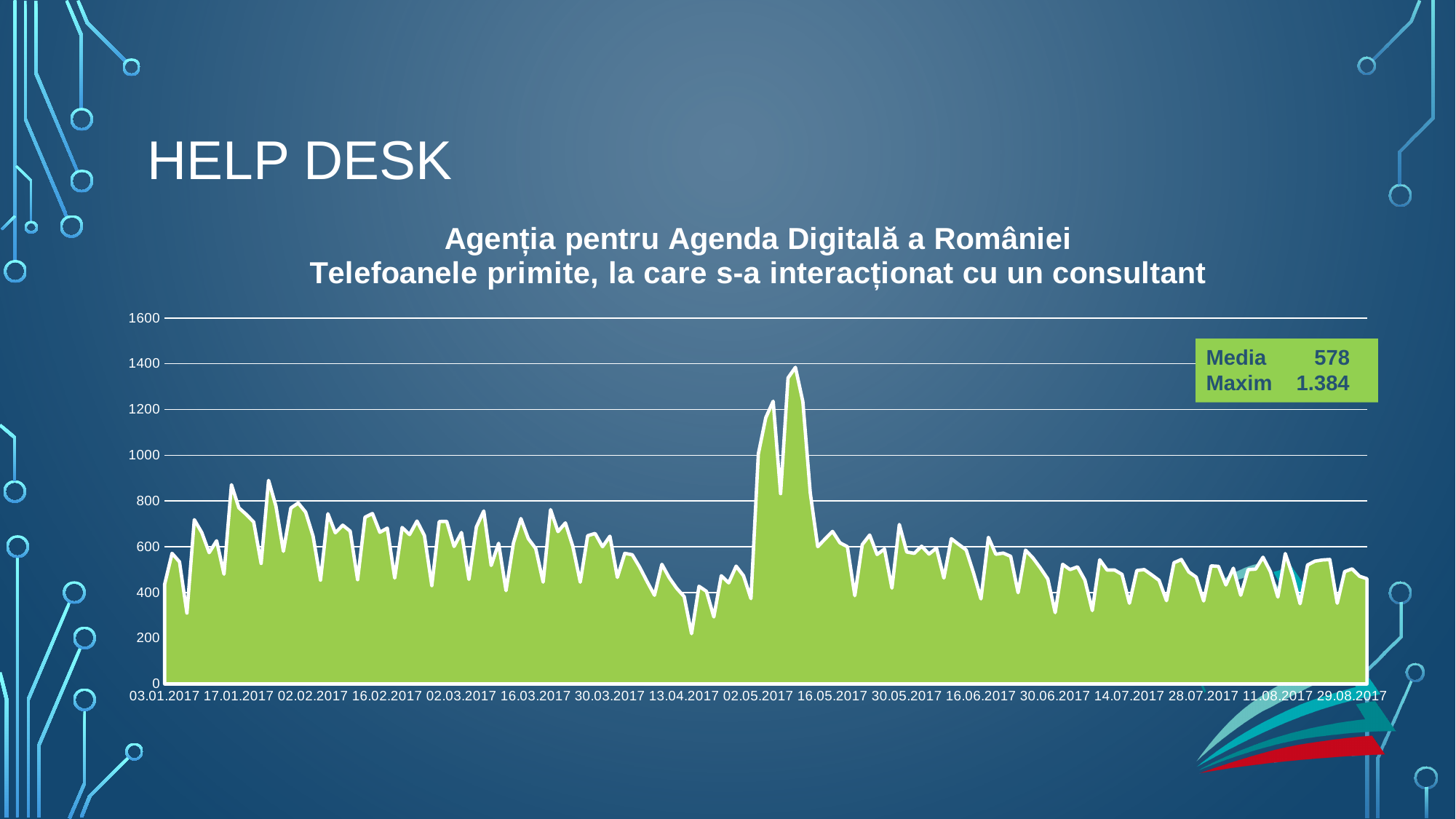

# Help desk

### Chart: Agenția pentru Agenda Digitală a României
Telefoanele primite, la care s-a interacționat cu un consultant

| Category | Total |
|---|---|
| 03.01.2017 | 436.0 |
| 04.01.2017 | 571.0 |
| 05.01.2017 | 534.0 |
| 06.01.2017 | 310.0 |
| 09.01.2017 | 718.0 |
| 10.01.2017 | 662.0 |
| 11.01.2017 | 574.0 |
| 12.01.2017 | 626.0 |
| 13.01.2017 | 480.0 |
| 16.01.2017 | 871.0 |
| 17.01.2017 | 770.0 |
| 18.01.2017 | 741.0 |
| 19.01.2017 | 708.0 |
| 20.01.2017 | 527.0 |
| 25.01.2017 | 890.0 |
| 26.01.2017 | 777.0 |
| 27.01.2017 | 580.0 |
| 30.01.2017 | 769.0 |
| 31.01.2017 | 791.0 |
| 01.02.2017 | 751.0 |
| 02.02.2017 | 646.0 |
| 03.02.2017 | 454.0 |
| 06.02.2017 | 744.0 |
| 07.02.2017 | 661.0 |
| 08.02.2017 | 694.0 |
| 09.02.2017 | 668.0 |
| 10.02.2017 | 456.0 |
| 13.02.2017 | 729.0 |
| 14.02.2017 | 745.0 |
| 15.02.2017 | 663.0 |
| 16.02.2017 | 681.0 |
| 17.02.2017 | 463.0 |
| 20.02.2017 | 684.0 |
| 21.02.2017 | 653.0 |
| 22.02.2017 | 712.0 |
| 23.02.2017 | 649.0 |
| 24.02.2017 | 430.0 |
| 27.02.2017 | 710.0 |
| 28.02.2017 | 711.0 |
| 01.03.2017 | 601.0 |
| 02.03.2017 | 662.0 |
| 03.03.2017 | 457.0 |
| 06.03.2017 | 686.0 |
| 07.03.2017 | 756.0 |
| 08.03.2017 | 518.0 |
| 09.03.2017 | 615.0 |
| 10.03.2017 | 408.0 |
| 13.03.2017 | 616.0 |
| 14.03.2017 | 723.0 |
| 15.03.2017 | 635.0 |
| 16.03.2017 | 592.0 |
| 17.03.2017 | 445.0 |
| 20.03.2017 | 762.0 |
| 21.03.2017 | 666.0 |
| 22.03.2017 | 704.0 |
| 23.03.2017 | 601.0 |
| 24.03.2017 | 445.0 |
| 27.03.2017 | 648.0 |
| 28.03.2017 | 658.0 |
| 29.03.2017 | 600.0 |
| 30.03.2017 | 646.0 |
| 31.03.2017 | 466.0 |
| 03.04.2017 | 571.0 |
| 04.04.2017 | 565.0 |
| 05.04.2017 | 511.0 |
| 06.04.2017 | 448.0 |
| 07.04.2017 | 388.0 |
| 10.04.2017 | 523.0 |
| 11.04.2017 | 464.0 |
| 12.04.2017 | 418.0 |
| 13.04.2017 | 382.0 |
| 14.04.2017 | 220.0 |
| 19.04.2017 | 427.0 |
| 20.04.2017 | 405.0 |
| 21.04.2017 | 293.0 |
| 24.04.2017 | 473.0 |
| 25.04.2017 | 442.0 |
| 26.04.2017 | 515.0 |
| 27.04.2017 | 473.0 |
| 28.04.2017 | 373.0 |
| 02.05.2017 | 1006.0 |
| 03.05.2017 | 1164.0 |
| 04.05.2017 | 1236.0 |
| 05.05.2017 | 832.0 |
| 08.05.2017 | 1338.0 |
| 09.05.2017 | 1384.0 |
| 10.05.2017 | 1234.0 |
| 11.05.2017 | 834.0 |
| 12.05.2017 | 600.0 |
| 15.05.2017 | 634.0 |
| 16.05.2017 | 667.0 |
| 17.05.2017 | 617.0 |
| 18.05.2017 | 600.0 |
| 19.05.2017 | 386.0 |
| 22.05.2017 | 609.0 |
| 23.05.2017 | 651.0 |
| 24.05.2017 | 566.0 |
| 25.05.2017 | 590.0 |
| 26.05.2017 | 419.0 |
| 29.05.2017 | 697.0 |
| 30.05.2017 | 577.0 |
| 31.05.2017 | 571.0 |
| 06.06.2017 | 602.0 |
| 07.06.2017 | 568.0 |
| 08.06.2017 | 594.0 |
| 09.06.2017 | 463.0 |
| 12.06.2017 | 635.0 |
| 13.06.2017 | 610.0 |
| 14.06.2017 | 586.0 |
| 15.06.2017 | 485.0 |
| 16.06.2017 | 372.0 |
| 19.06.2017 | 641.0 |
| 20.06.2017 | 567.0 |
| 21.06.2017 | 572.0 |
| 22.06.2017 | 558.0 |
| 23.06.2017 | 399.0 |
| 26.06.2017 | 585.0 |
| 27.06.2017 | 551.0 |
| 28.06.2017 | 507.0 |
| 29.06.2017 | 459.0 |
| 30.06.2017 | 312.0 |
| 03.07.2017 | 523.0 |
| 04.07.2017 | 500.0 |
| 05.07.2017 | 512.0 |
| 06.07.2017 | 454.0 |
| 07.07.2017 | 321.0 |
| 10.07.2017 | 543.0 |
| 11.07.2017 | 498.0 |
| 12.07.2017 | 498.0 |
| 13.07.2017 | 479.0 |
| 14.07.2017 | 353.0 |
| 17.07.2017 | 496.0 |
| 18.07.2017 | 500.0 |
| 19.07.2017 | 477.0 |
| 20.07.2017 | 453.0 |
| 21.07.2017 | 364.0 |
| 24.07.2017 | 530.0 |
| 25.07.2017 | 544.0 |
| 26.07.2017 | 490.0 |
| 27.07.2017 | 467.0 |
| 28.07.2017 | 363.0 |
| 31.07.2017 | 516.0 |
| 01.08.2017 | 514.0 |
| 02.08.2017 | 433.0 |
| 03.08.2017 | 506.0 |
| 04.08.2017 | 388.0 |
| 07.08.2017 | 500.0 |
| 08.08.2017 | 502.0 |
| 09.08.2017 | 554.0 |
| 10.08.2017 | 491.0 |
| 11.08.2017 | 380.0 |
| 16.08.2017 | 570.0 |
| 17.08.2017 | 474.0 |
| 18.08.2017 | 351.0 |
| 21.08.2017 | 520.0 |
| 22.08.2017 | 537.0 |
| 23.08.2017 | 542.0 |
| 24.08.2017 | 544.0 |
| 25.08.2017 | 353.0 |
| 28.08.2017 | 491.0 |
| 29.08.2017 | 503.0 |
| 30.08.2017 | 471.0 |
| 31.08.2017 | 460.0 |
Media        578
Maxim    1.384